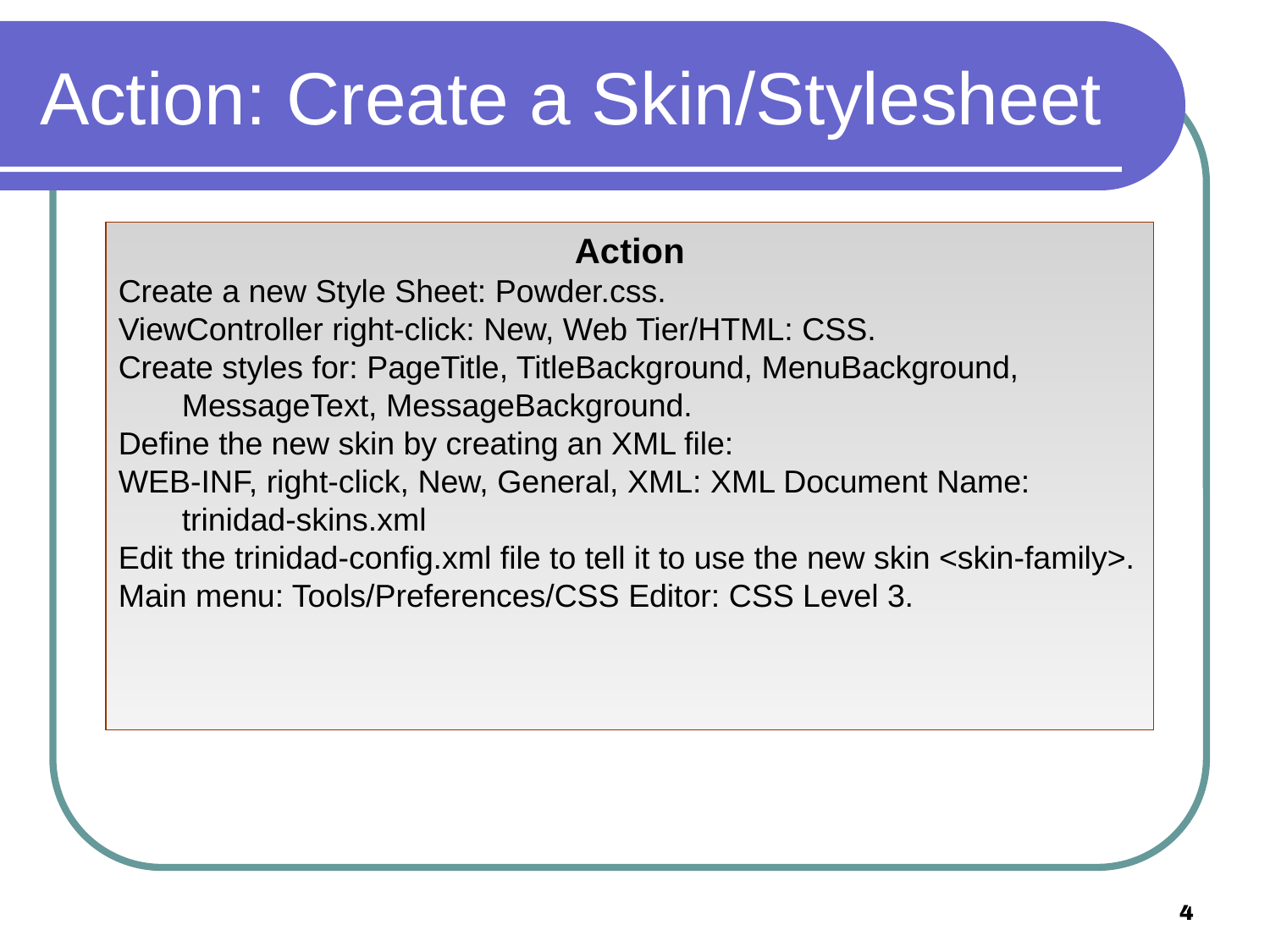

# Action: Create a Skin/Stylesheet
Action
Create a new Style Sheet: Powder.css.
ViewController right-click: New, Web Tier/HTML: CSS.
Create styles for: PageTitle, TitleBackground, MenuBackground, MessageText, MessageBackground.
Define the new skin by creating an XML file:
WEB-INF, right-click, New, General, XML: XML Document Name: trinidad-skins.xml
Edit the trinidad-config.xml file to tell it to use the new skin <skin-family>.
Main menu: Tools/Preferences/CSS Editor: CSS Level 3.

4